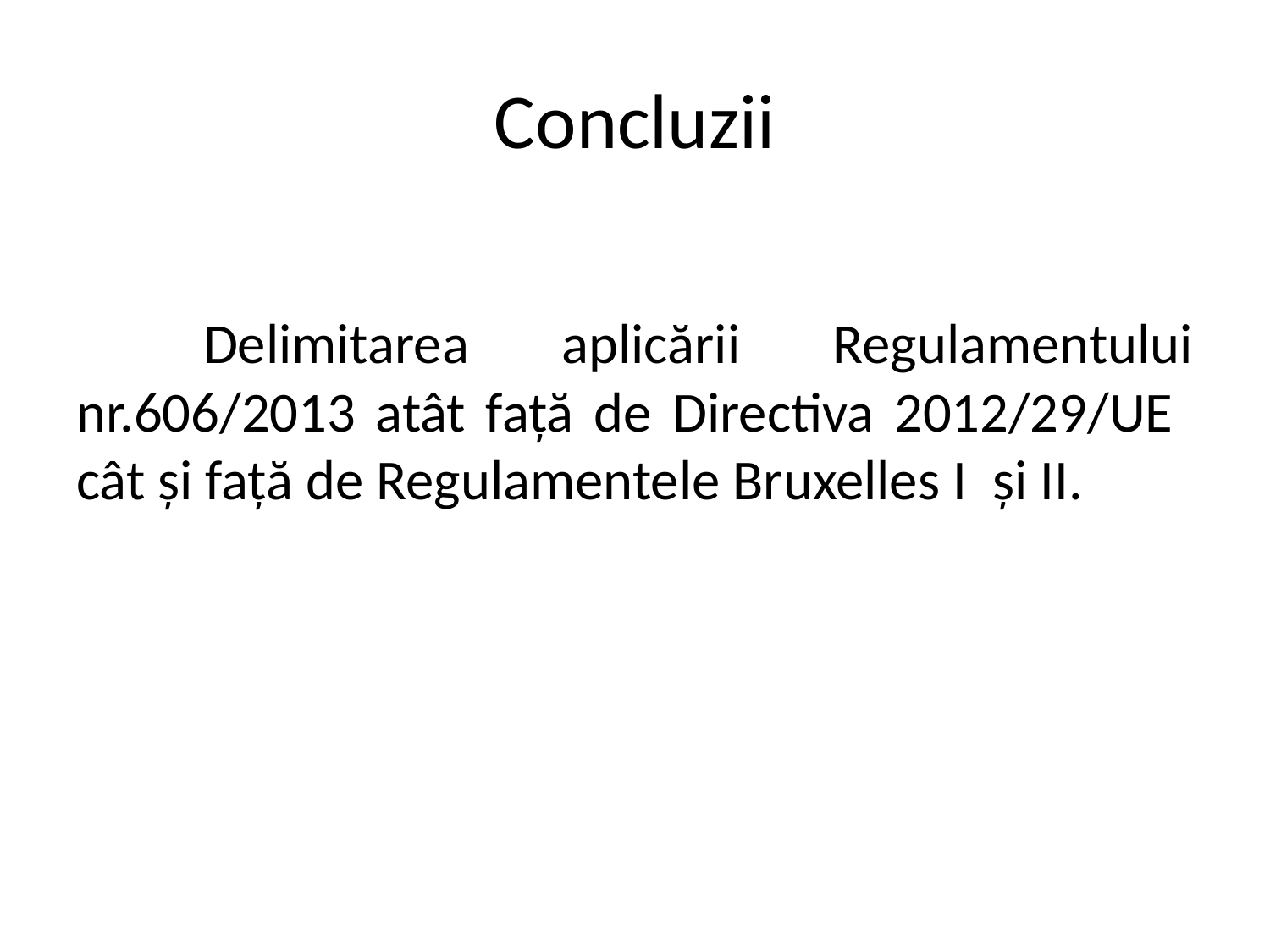

# Concluzii

	Delimitarea aplicării Regulamentului nr.606/2013 atât față de Directiva 2012/29/UE  cât și față de Regulamentele Bruxelles I  și II.